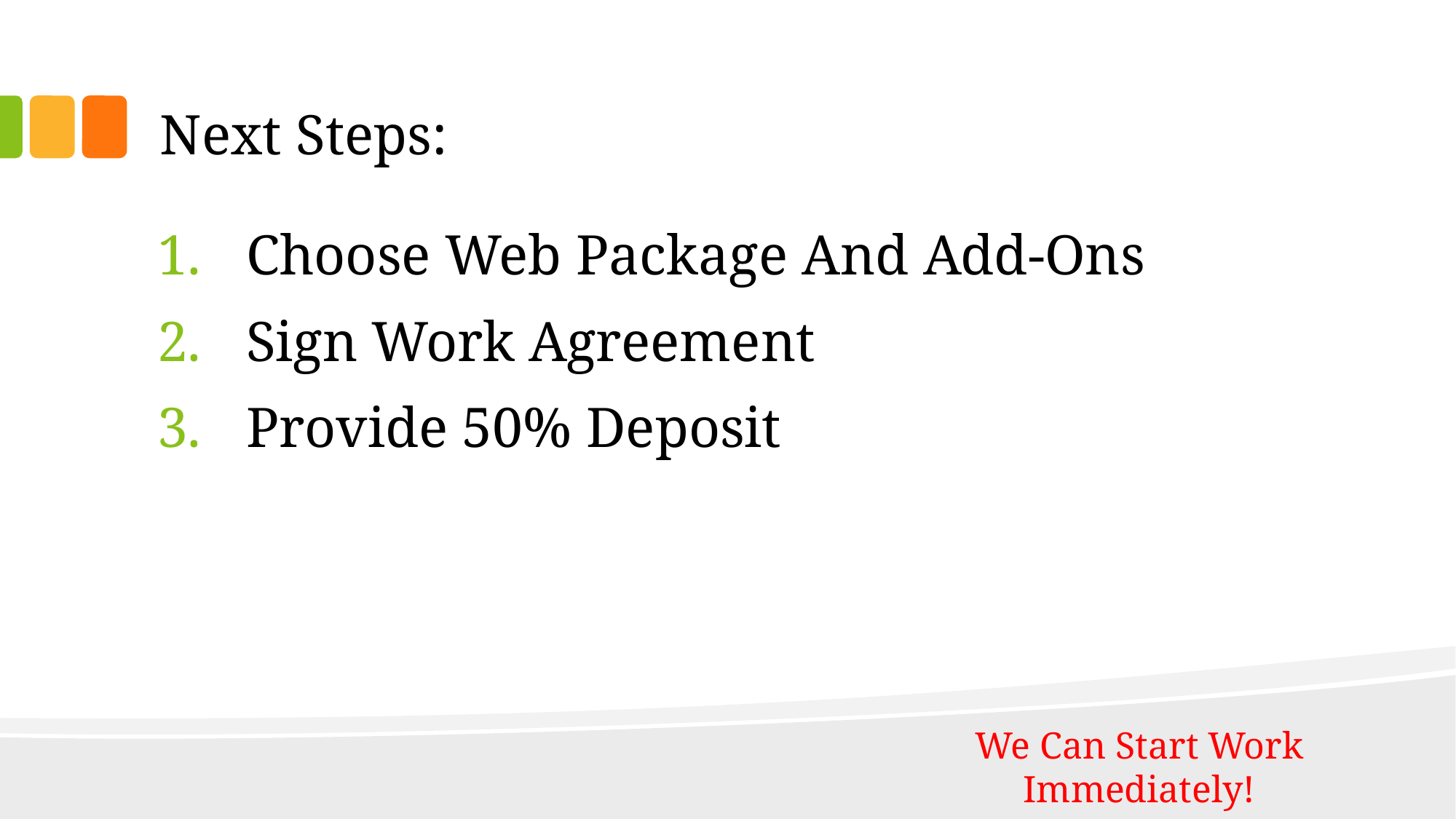

# Next Steps:
Choose Web Package And Add-Ons
Sign Work Agreement
Provide 50% Deposit
We Can Start Work
Immediately!